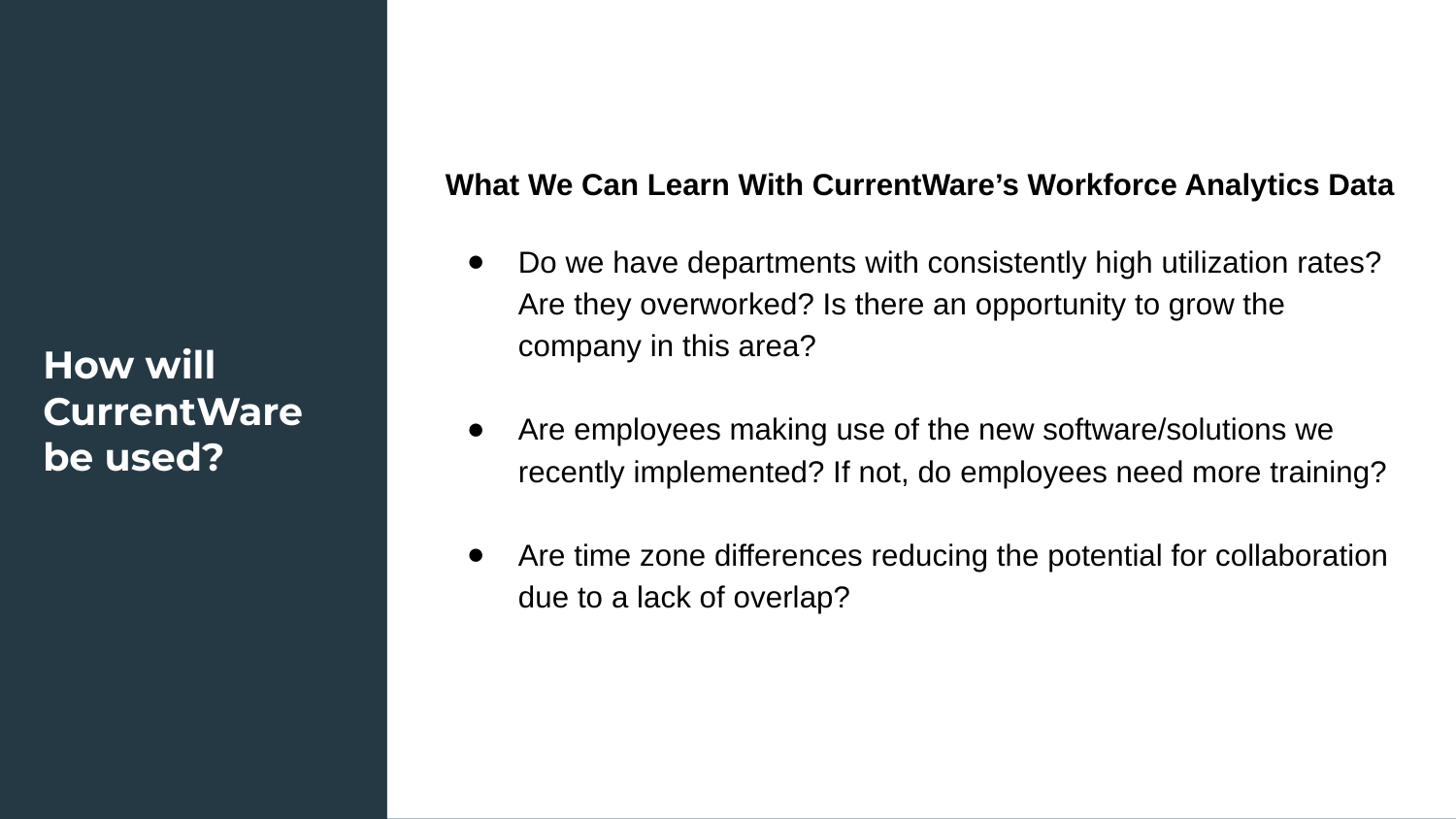

What We Can Learn With CurrentWare’s Workforce Analytics Data
Do we have departments with consistently high utilization rates? Are they overworked? Is there an opportunity to grow the company in this area?
Are employees making use of the new software/solutions we recently implemented? If not, do employees need more training?
Are time zone differences reducing the potential for collaboration due to a lack of overlap?

How will CurrentWare be used?